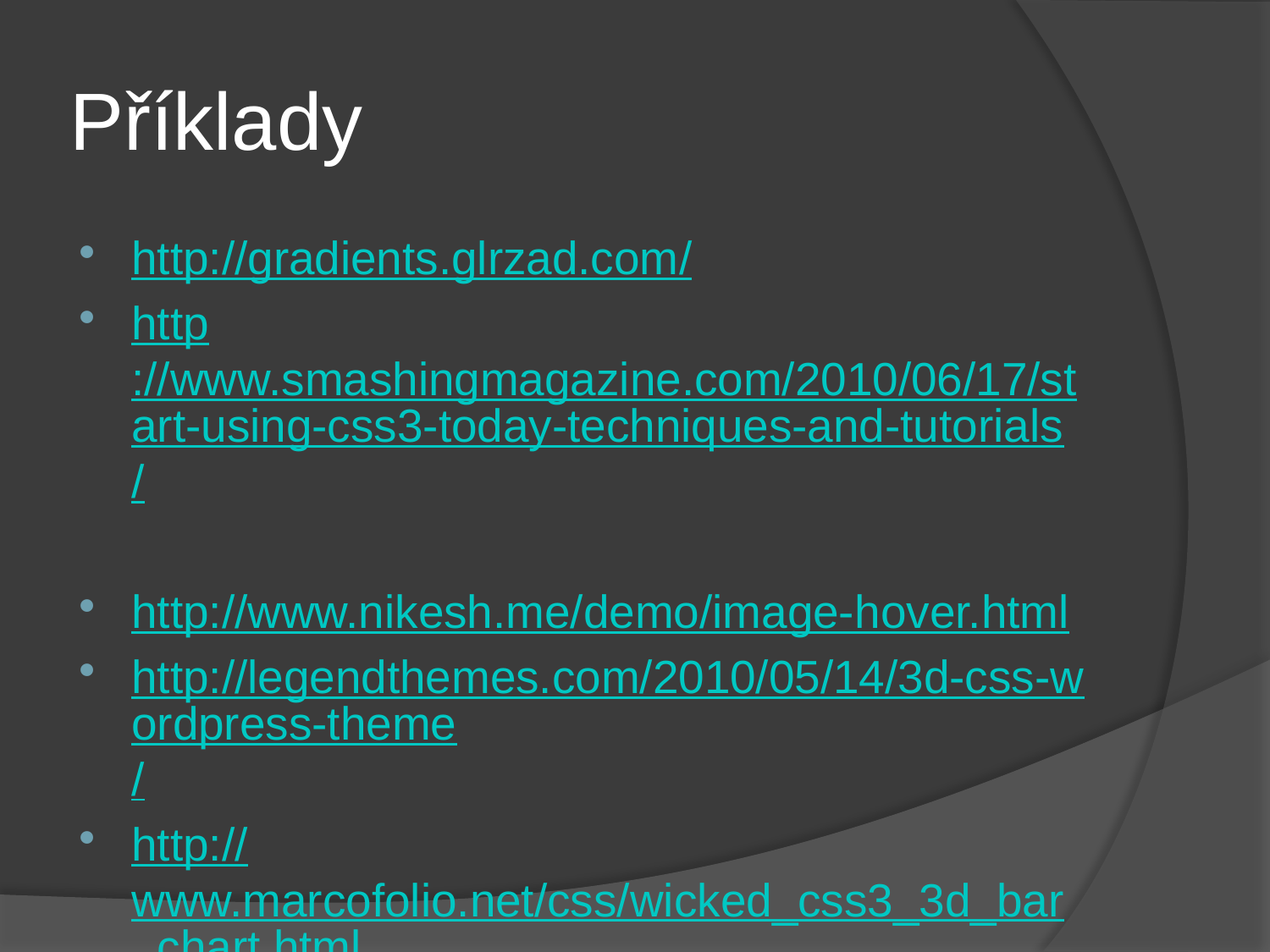

# Příklady
http://gradients.glrzad.com/
http://www.smashingmagazine.com/2010/06/17/start-using-css3-today-techniques-and-tutorials/

http://www.nikesh.me/demo/image-hover.html
http://legendthemes.com/2010/05/14/3d-css-wordpress-theme/
http://www.marcofolio.net/css/wicked_css3_3d_bar_chart.html